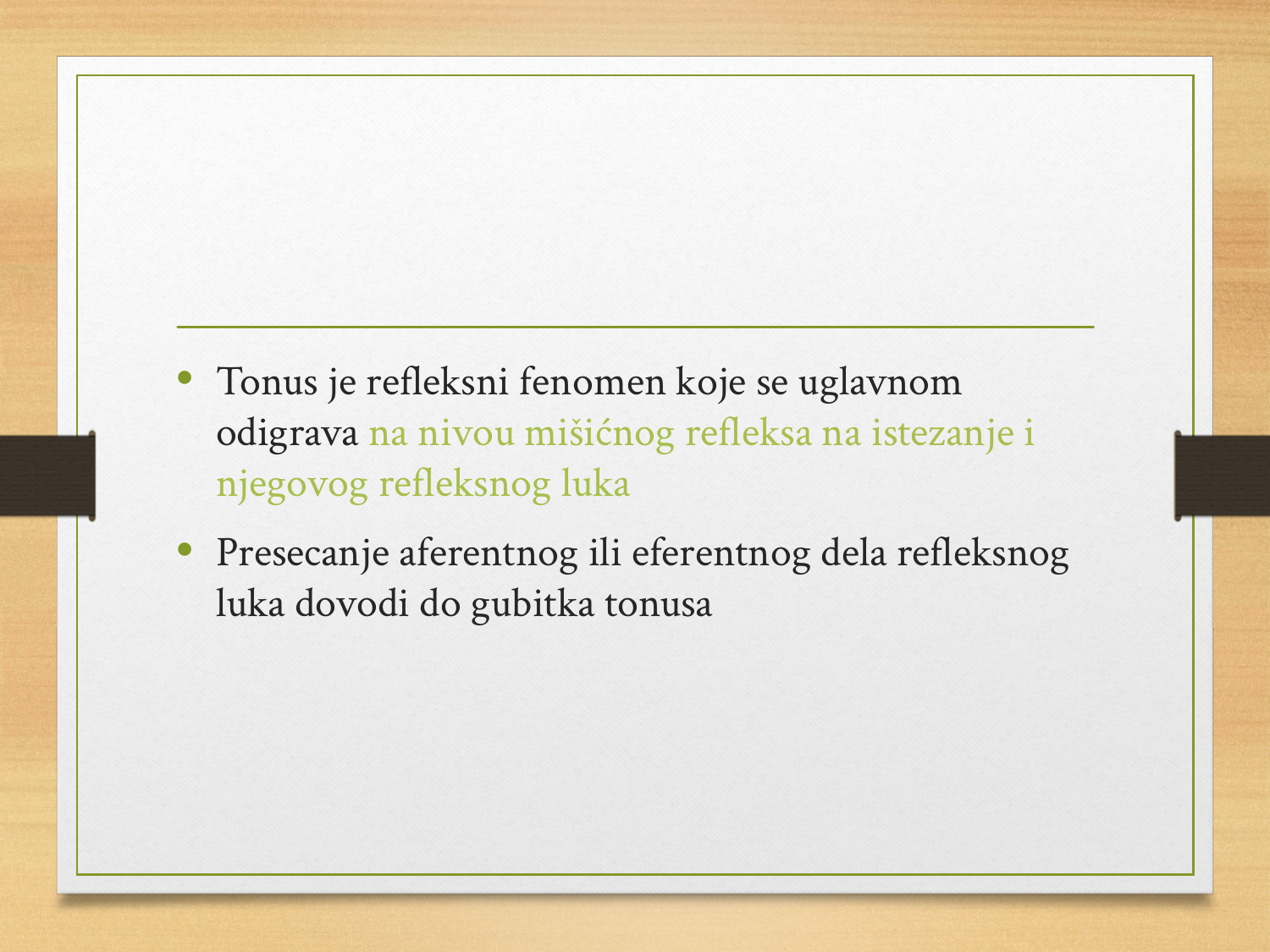

#
Tonus je refleksni fenomen koje se uglavnom odigrava na nivou mišićnog refleksa na istezanje i njegovog refleksnog luka
Presecanje aferentnog ili eferentnog dela refleksnog luka dovodi do gubitka tonusa